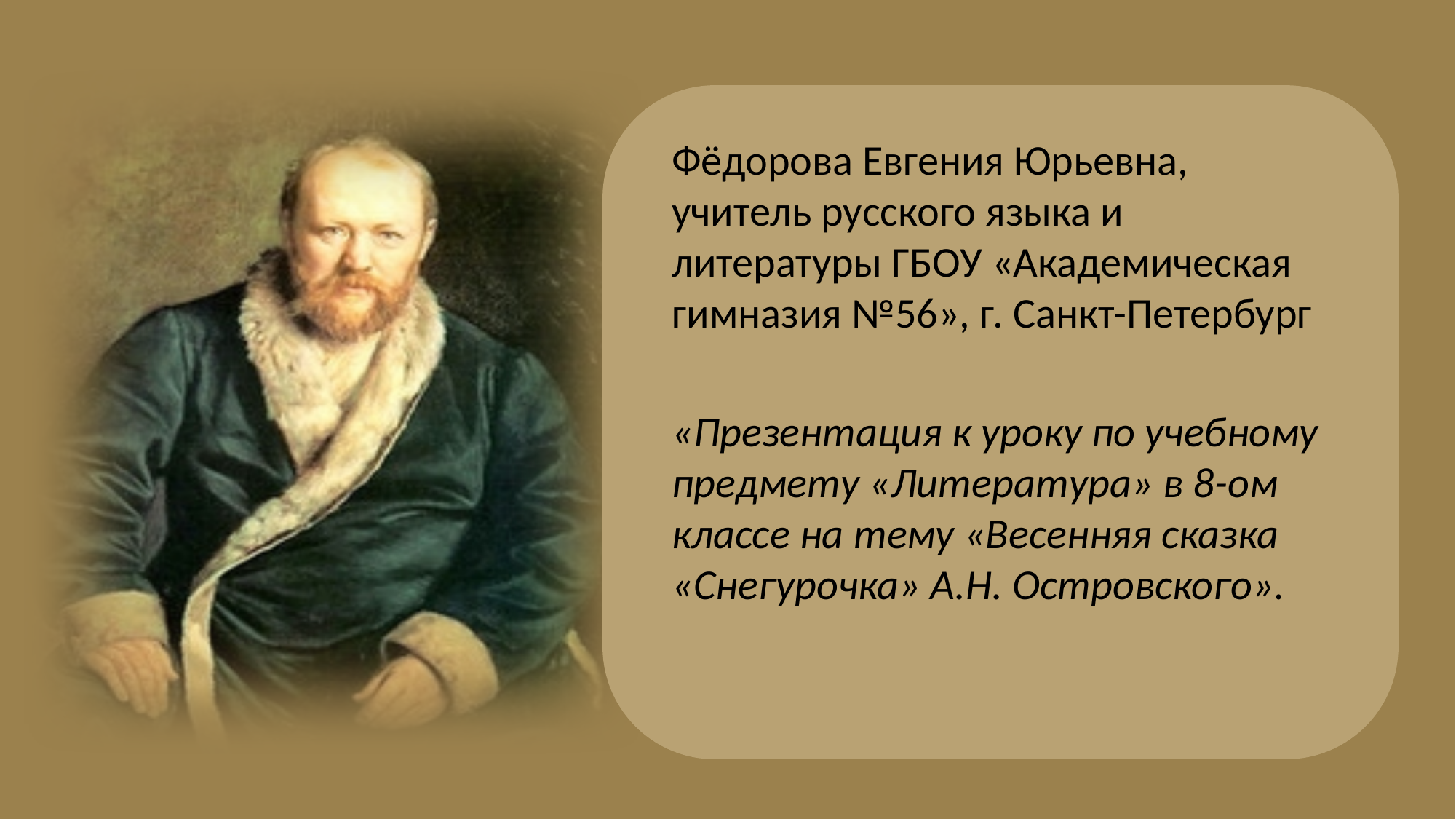

Фёдорова Евгения Юрьевна, учитель русского языка и литературы ГБОУ «Академическая гимназия №56», г. Санкт-Петербург

«Презентация к уроку по учебному предмету «Литература» в 8-ом классе на тему «Весенняя сказка «Снегурочка» А.Н. Островского».